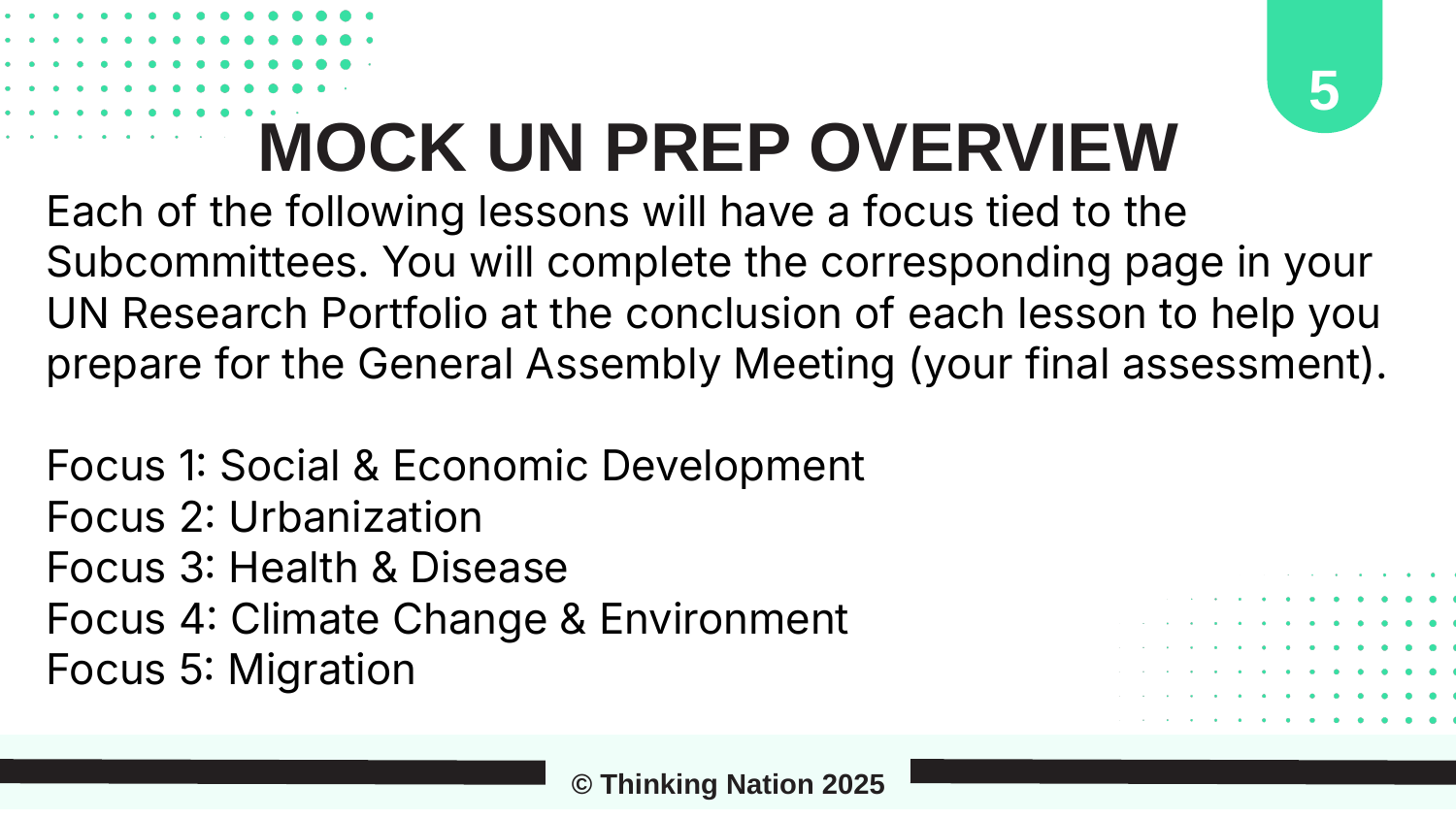

5
MOCK UN PREP OVERVIEW
Each of the following lessons will have a focus tied to the Subcommittees. You will complete the corresponding page in your UN Research Portfolio at the conclusion of each lesson to help you prepare for the General Assembly Meeting (your final assessment).

Focus 1: Social & Economic Development
Focus 2: Urbanization
Focus 3: Health & Disease
Focus 4: Climate Change & Environment
Focus 5: Migration

© Thinking Nation 2025